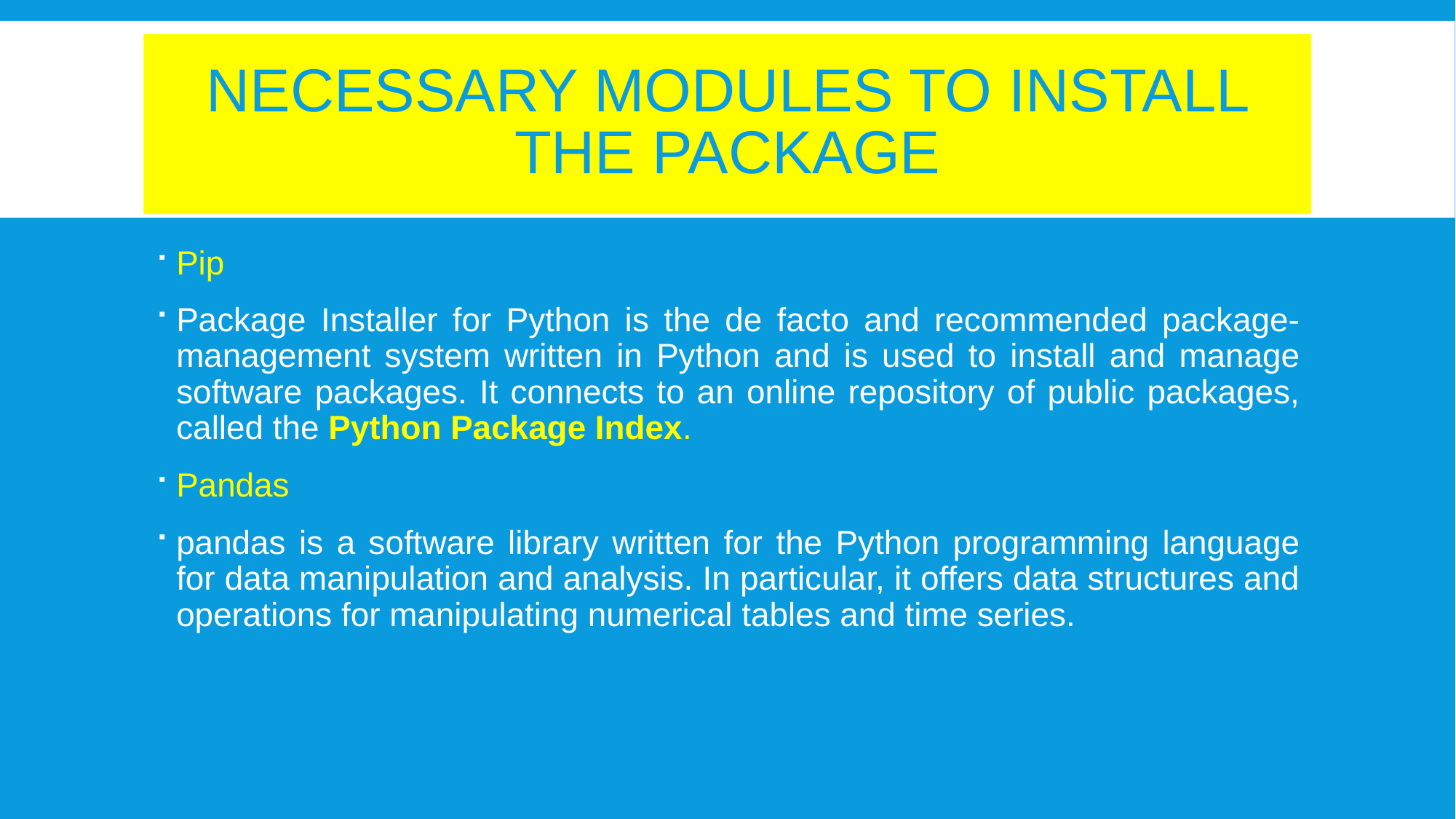

# Necessary modules to install the package
Pip
Package Installer for Python is the de facto and recommended package-management system written in Python and is used to install and manage software packages. It connects to an online repository of public packages, called the Python Package Index.
Pandas
pandas is a software library written for the Python programming language for data manipulation and analysis. In particular, it offers data structures and operations for manipulating numerical tables and time series.